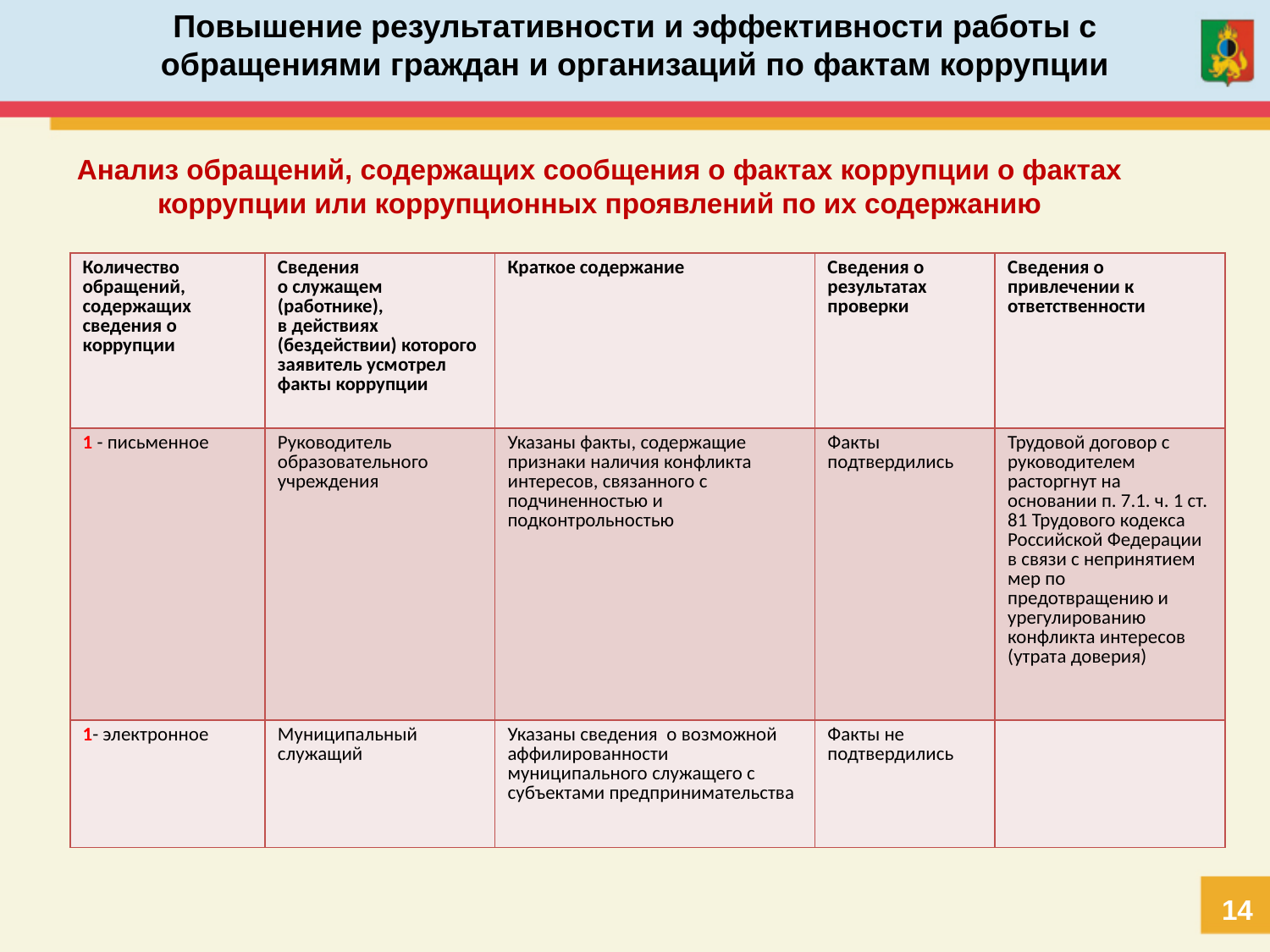

Повышение результативности и эффективности работы с обращениями граждан и организаций по фактам коррупции
Анализ обращений, содержащих сообщения о фактах коррупции о фактах коррупции или коррупционных проявлений по их содержанию
| Количество обращений, содержащих сведения о коррупции | Сведения о служащем (работнике), в действиях (бездействии) которого заявитель усмотрел факты коррупции | Краткое содержание | Сведения о результатах проверки | Сведения о привлечении к ответственности |
| --- | --- | --- | --- | --- |
| 1 - письменное | Руководитель образовательного учреждения | Указаны факты, содержащие признаки наличия конфликта интересов, связанного с подчиненностью и подконтрольностью | Факты подтвердились | Трудовой договор с руководителем расторгнут на основании п. 7.1. ч. 1 ст. 81 Трудового кодекса Российской Федерации в связи с непринятием мер по предотвращению и урегулированию конфликта интересов (утрата доверия) |
| 1- электронное | Муниципальный служащий | Указаны сведения о возможной аффилированности муниципального служащего с субъектами предпринимательства | Факты не подтвердились |  |
14